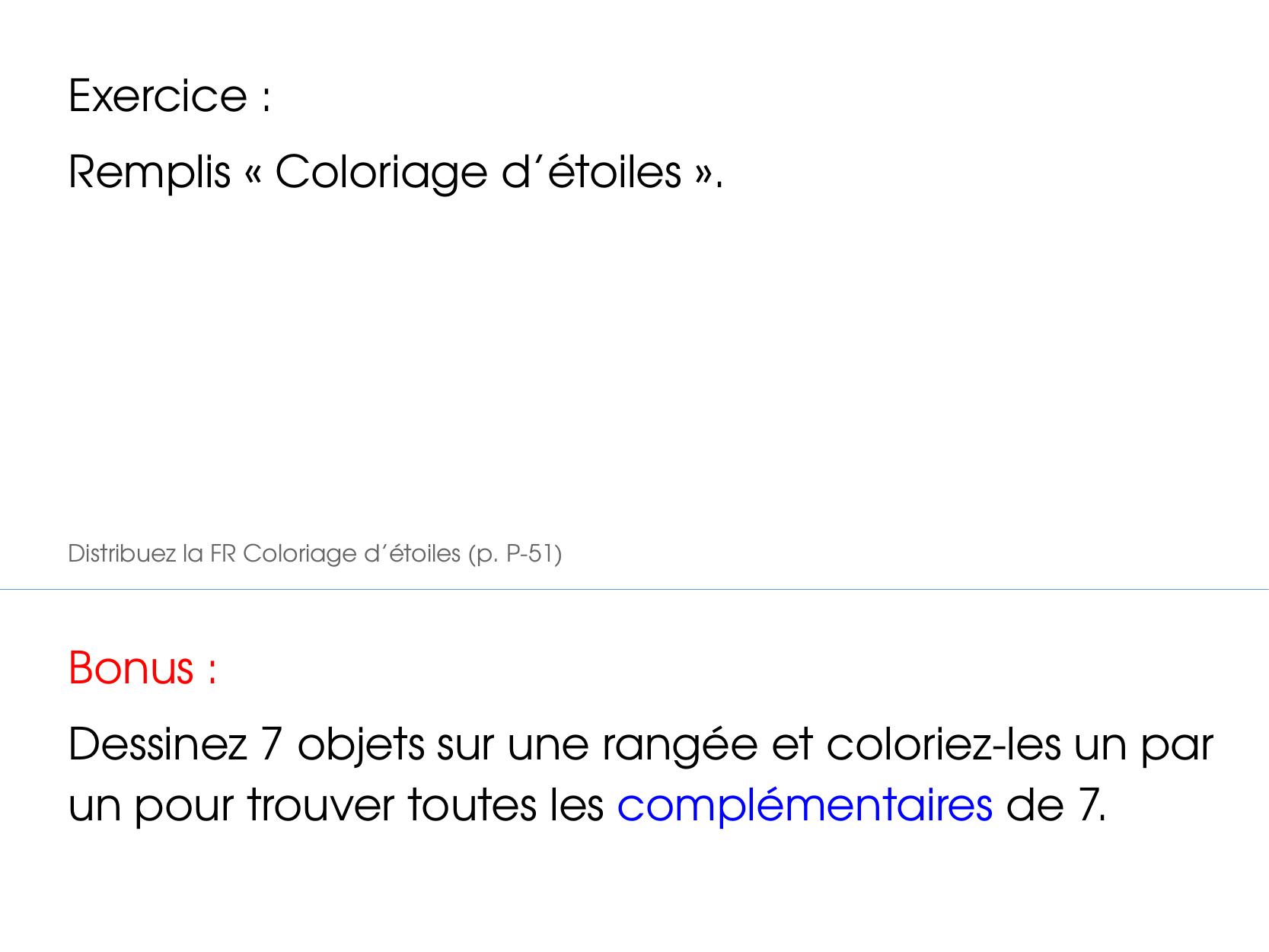

Exercice :
Remplis « Coloriage d’étoiles ».
Distribuez la FR Coloriage d’étoiles (p. P-51)
Bonus :
Dessinez 7 objets sur une rangée et coloriez-les un par un pour trouver toutes les complémentaires de 7.